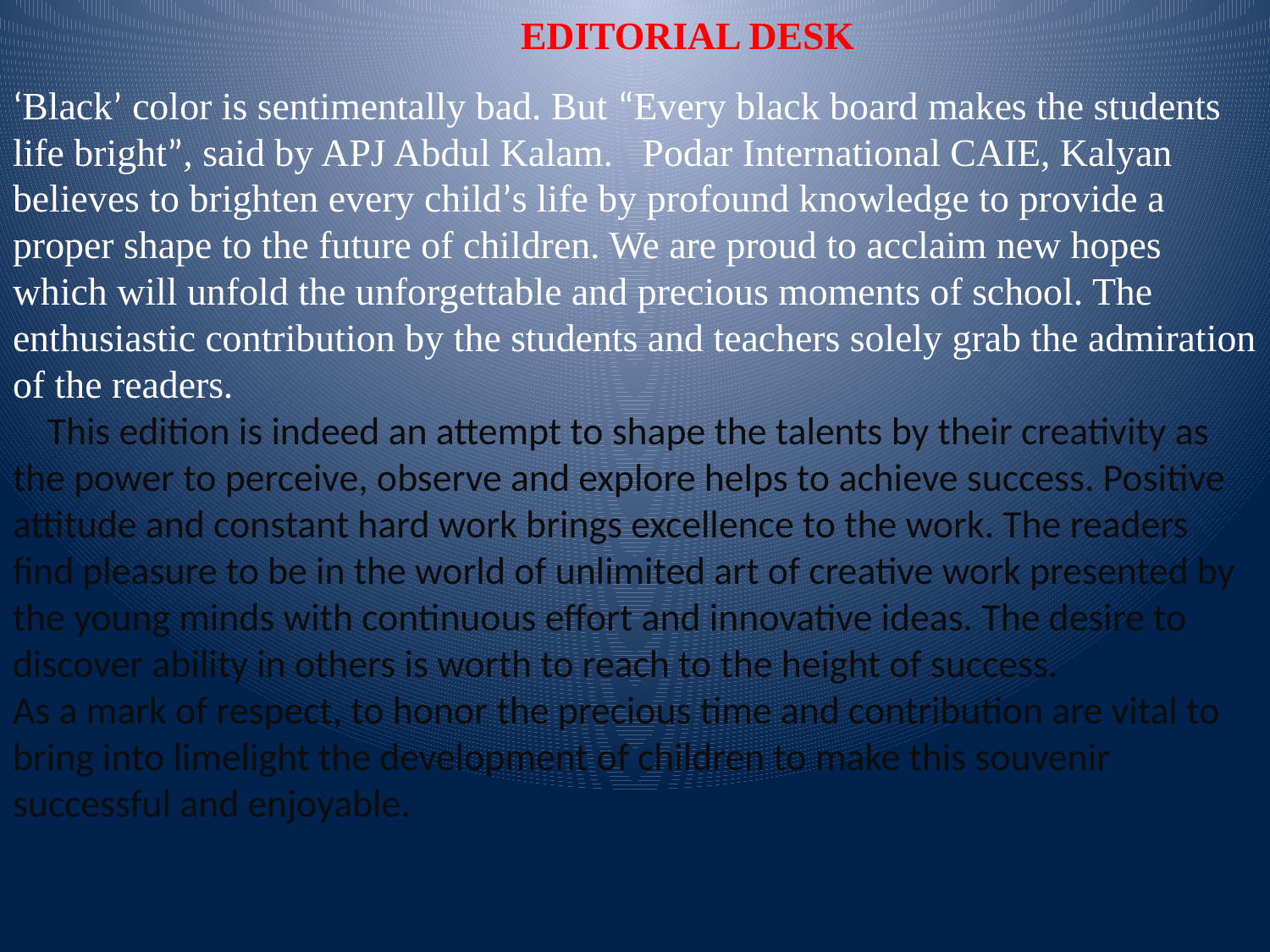

EDITORIAL DESK

‘Black’ color is sentimentally bad. But “Every black board makes the students life bright”, said by APJ Abdul Kalam.   Podar International CAIE, Kalyan believes to brighten every child’s life by profound knowledge to provide a proper shape to the future of children. We are proud to acclaim new hopes which will unfold the unforgettable and precious moments of school. The enthusiastic contribution by the students and teachers solely grab the admiration of the readers.
    This edition is indeed an attempt to shape the talents by their creativity as the power to perceive, observe and explore helps to achieve success. Positive attitude and constant hard work brings excellence to the work. The readers find pleasure to be in the world of unlimited art of creative work presented by the young minds with continuous effort and innovative ideas. The desire to discover ability in others is worth to reach to the height of success.
As a mark of respect, to honor the precious time and contribution are vital to bring into limelight the development of children to make this souvenir successful and enjoyable.